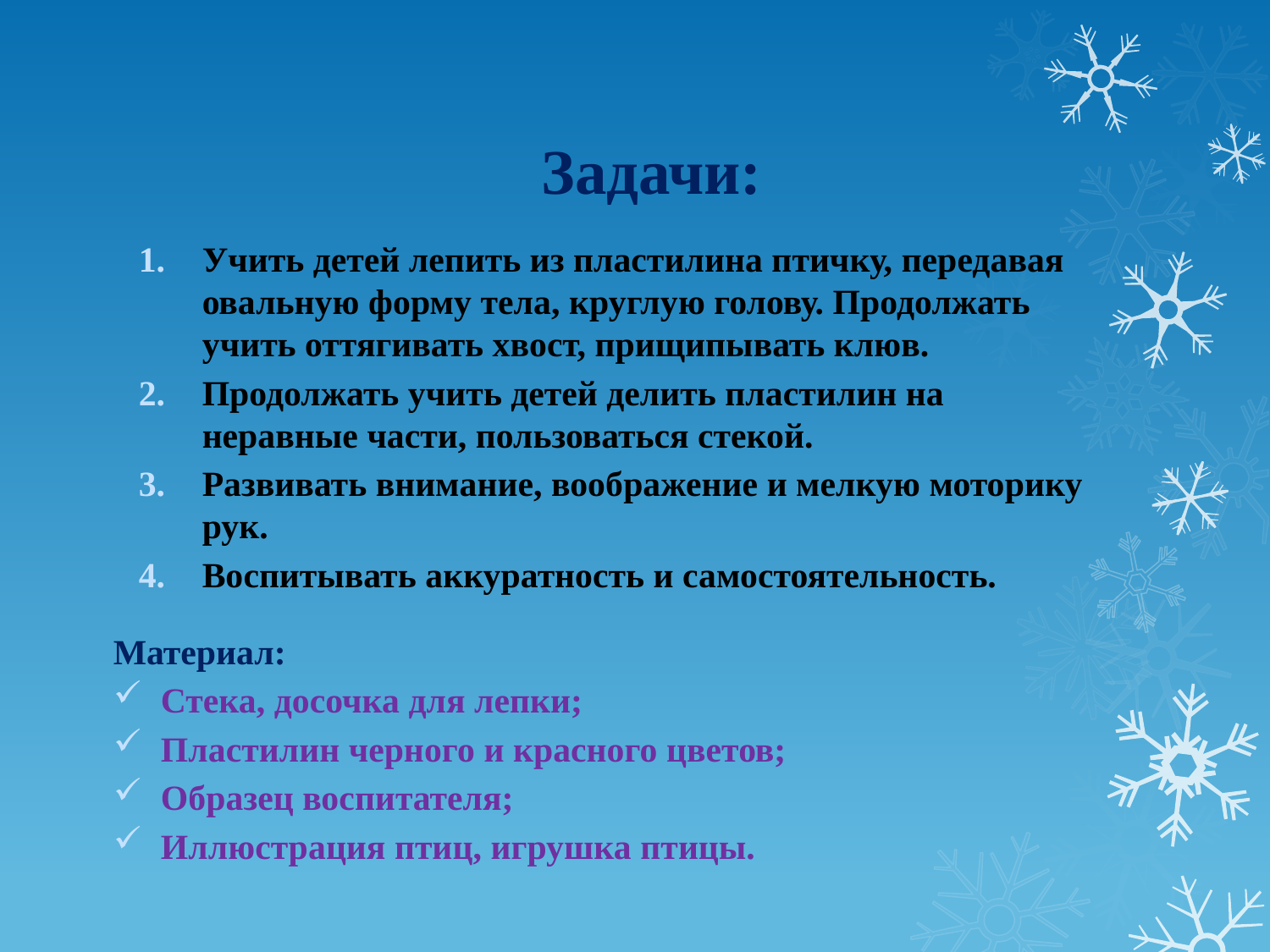

# Задачи:
Учить детей лепить из пластилина птичку, передавая овальную форму тела, круглую голову. Продолжать учить оттягивать хвост, прищипывать клюв.
Продолжать учить детей делить пластилин на неравные части, пользоваться стекой.
Развивать внимание, воображение и мелкую моторику рук.
Воспитывать аккуратность и самостоятельность.

Материал:
Стека, досочка для лепки;
Пластилин черного и красного цветов;
Образец воспитателя;
Иллюстрация птиц, игрушка птицы.